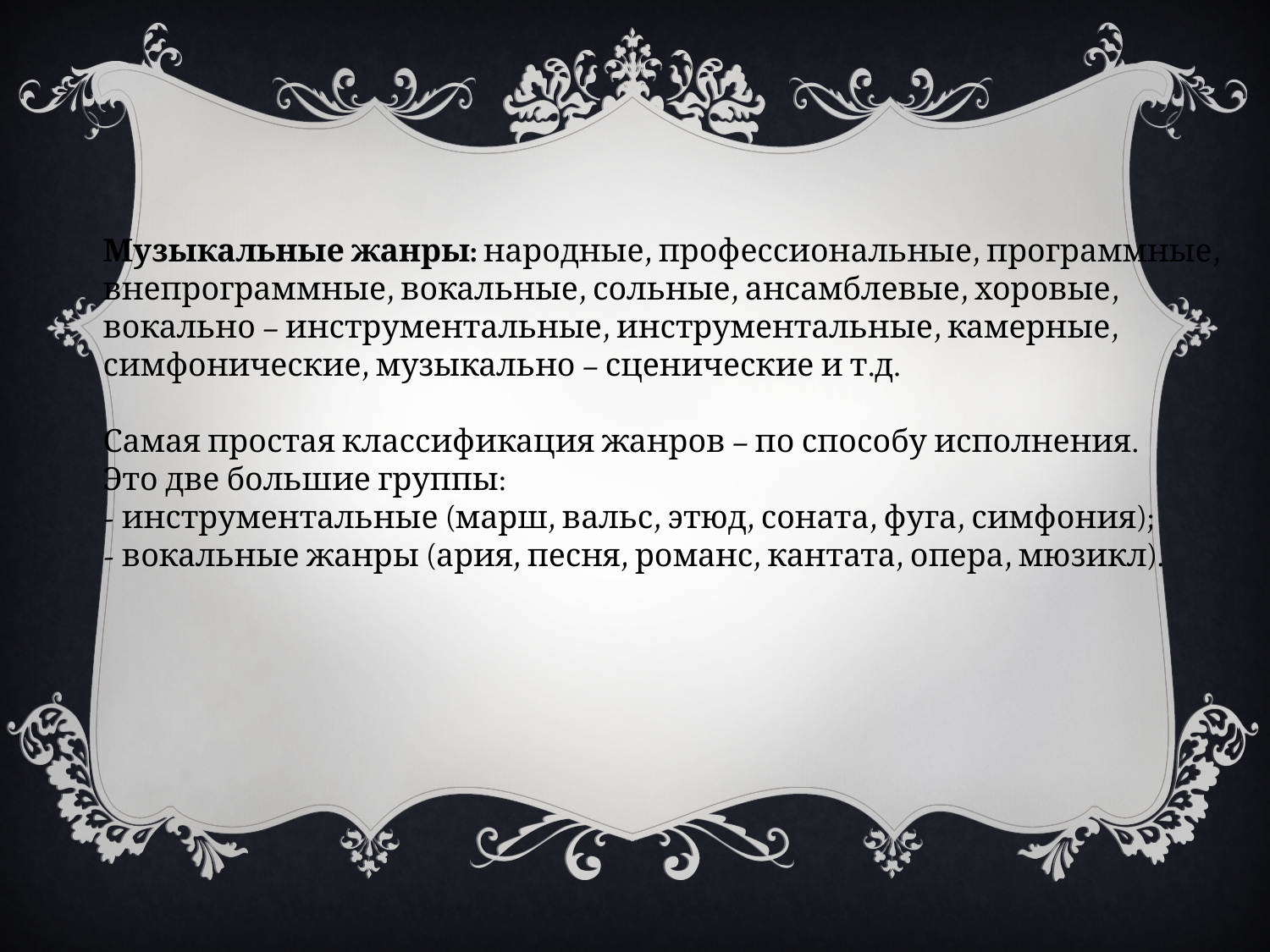

Музыкальные жанры: народные, профессиональные, программные,
внепрограммные, вокальные, сольные, ансамблевые, хоровые,
вокально – инструментальные, инструментальные, камерные,
симфонические, музыкально – сценические и т.д.

Самая простая классификация жанров – по способу исполнения.
Это две большие группы:
- инструментальные (марш, вальс, этюд, соната, фуга, симфония);
- вокальные жанры (ария, песня, романс, кантата, опера, мюзикл).